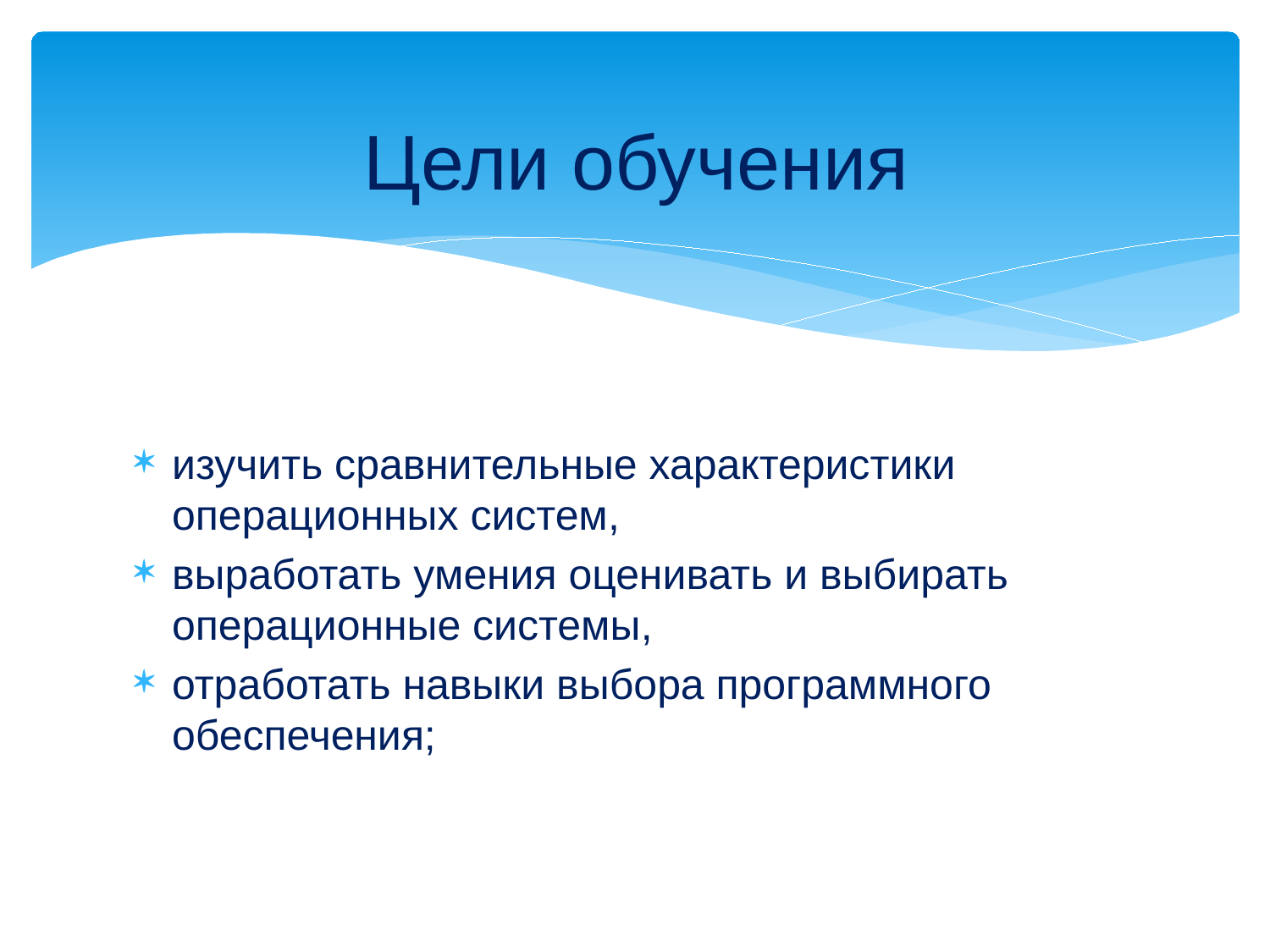

# Цели обучения

изучить сравнительные характеристики операционных систем,
выработать умения оценивать и выбирать операционные системы,
отработать навыки выбора программного обеспечения;